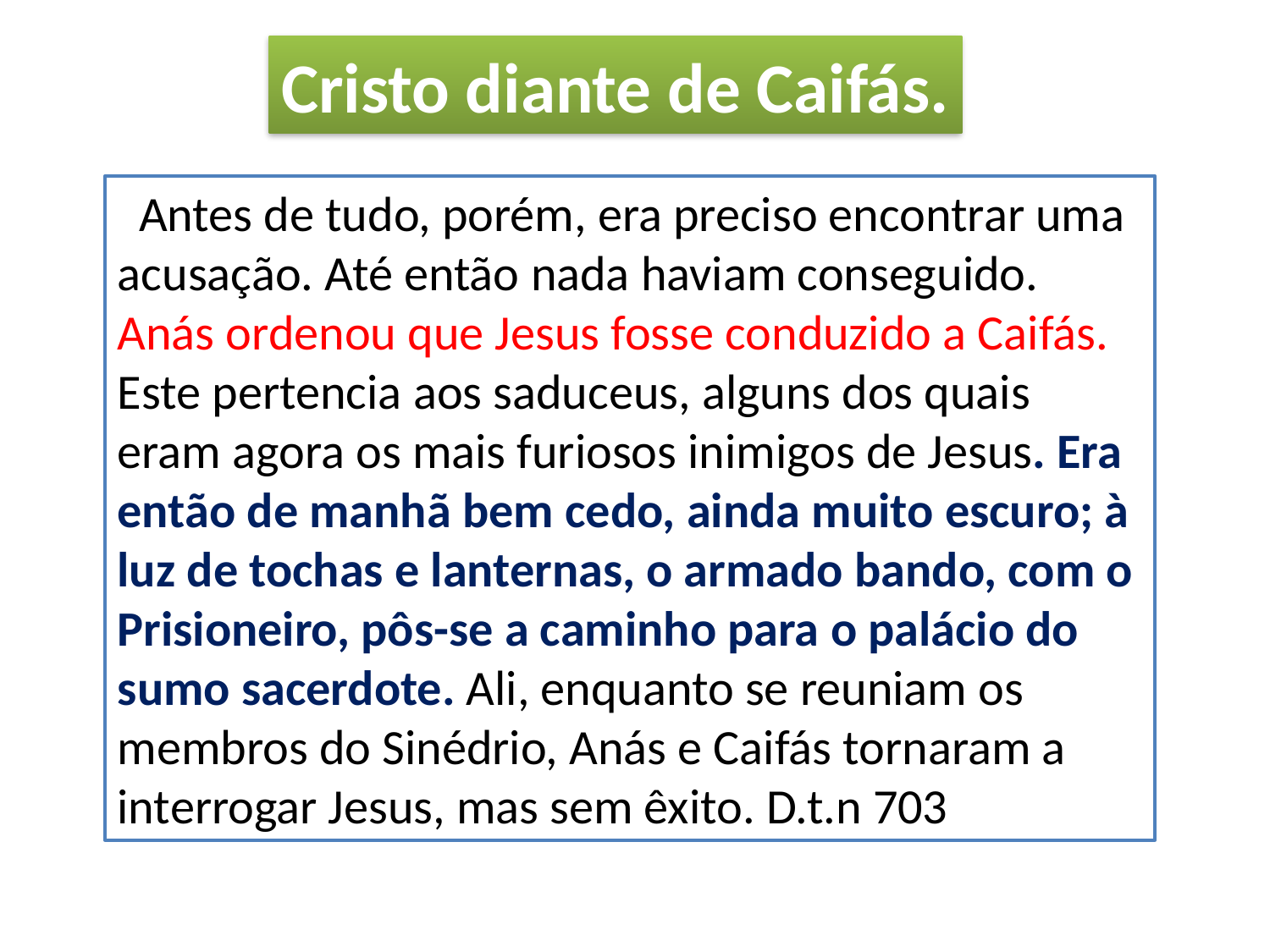

Cristo diante de Caifás.
   Antes de tudo, porém, era preciso encontrar uma acusação. Até então nada haviam conseguido. Anás ordenou que Jesus fosse conduzido a Caifás. Este pertencia aos saduceus, alguns dos quais eram agora os mais furiosos inimigos de Jesus. Era então de manhã bem cedo, ainda muito escuro; à luz de tochas e lanternas, o armado bando, com o Prisioneiro, pôs-se a caminho para o palácio do sumo sacerdote. Ali, enquanto se reuniam os membros do Sinédrio, Anás e Caifás tornaram a interrogar Jesus, mas sem êxito. D.t.n 703